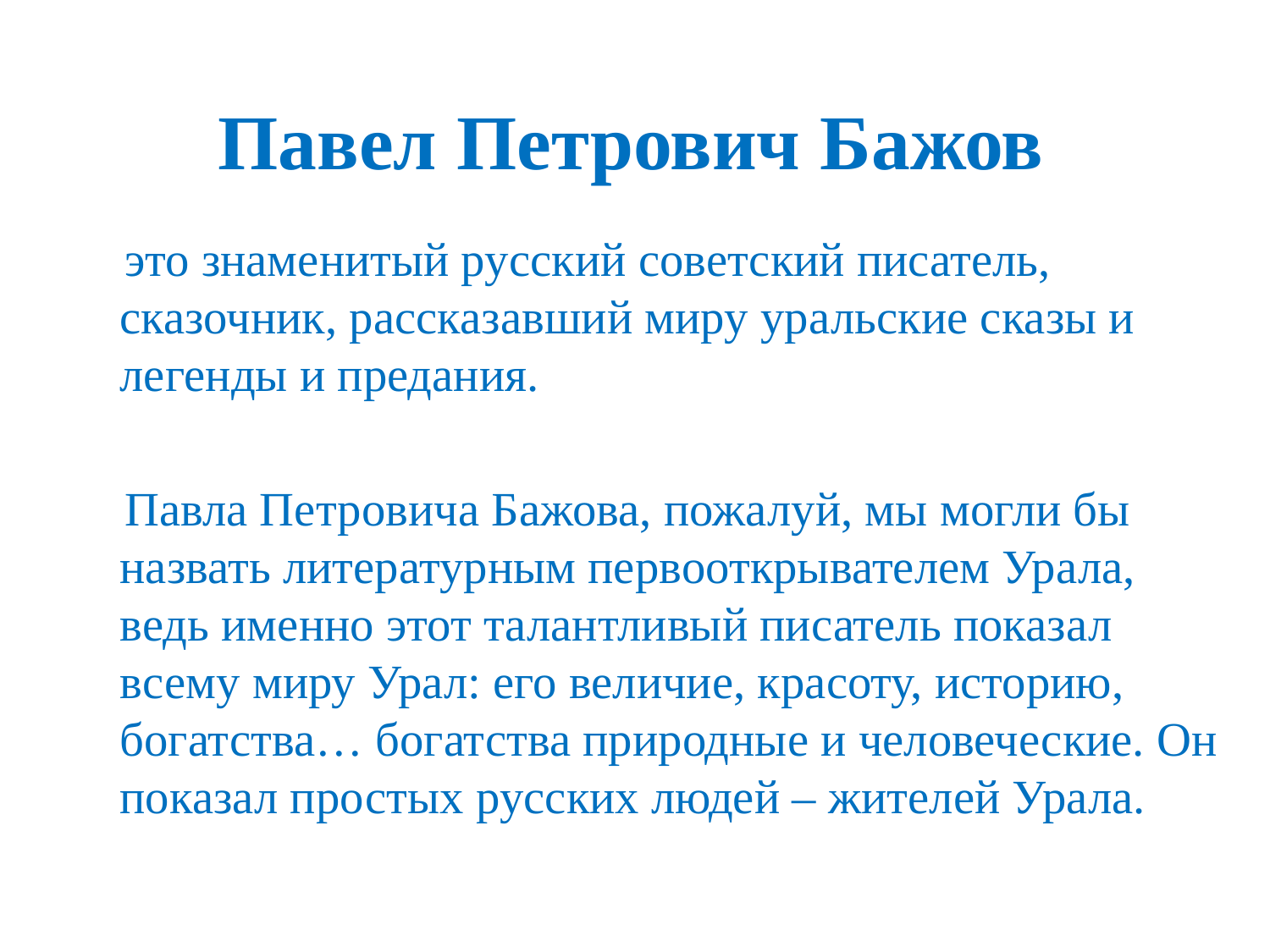

# Павел Петрович Бажов
    это знаменитый русский советский писатель, сказочник, рассказавший миру уральские сказы и легенды и предания.

    Павла Петровича Бажова, пожалуй, мы могли бы назвать литературным первооткрывателем Урала, ведь именно этот талантливый писатель показал всему миру Урал: его величие, красоту, историю, богатства… богатства природные и человеческие. Он показал простых русских людей – жителей Урала.